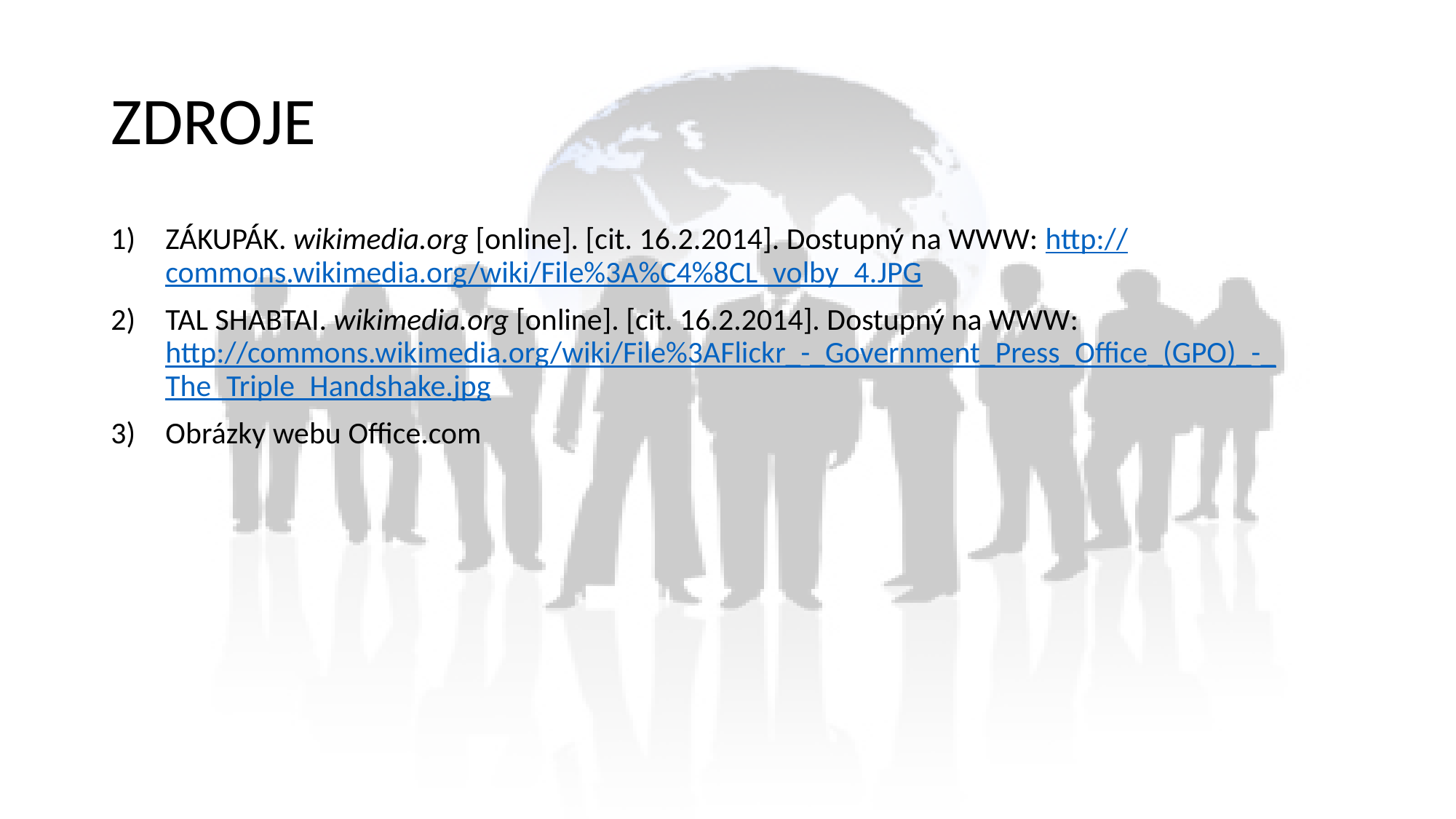

# ZDROJE
ZÁKUPÁK. wikimedia.org [online]. [cit. 16.2.2014]. Dostupný na WWW: http://commons.wikimedia.org/wiki/File%3A%C4%8CL_volby_4.JPG
TAL SHABTAI. wikimedia.org [online]. [cit. 16.2.2014]. Dostupný na WWW: http://commons.wikimedia.org/wiki/File%3AFlickr_-_Government_Press_Office_(GPO)_-_The_Triple_Handshake.jpg
Obrázky webu Office.com